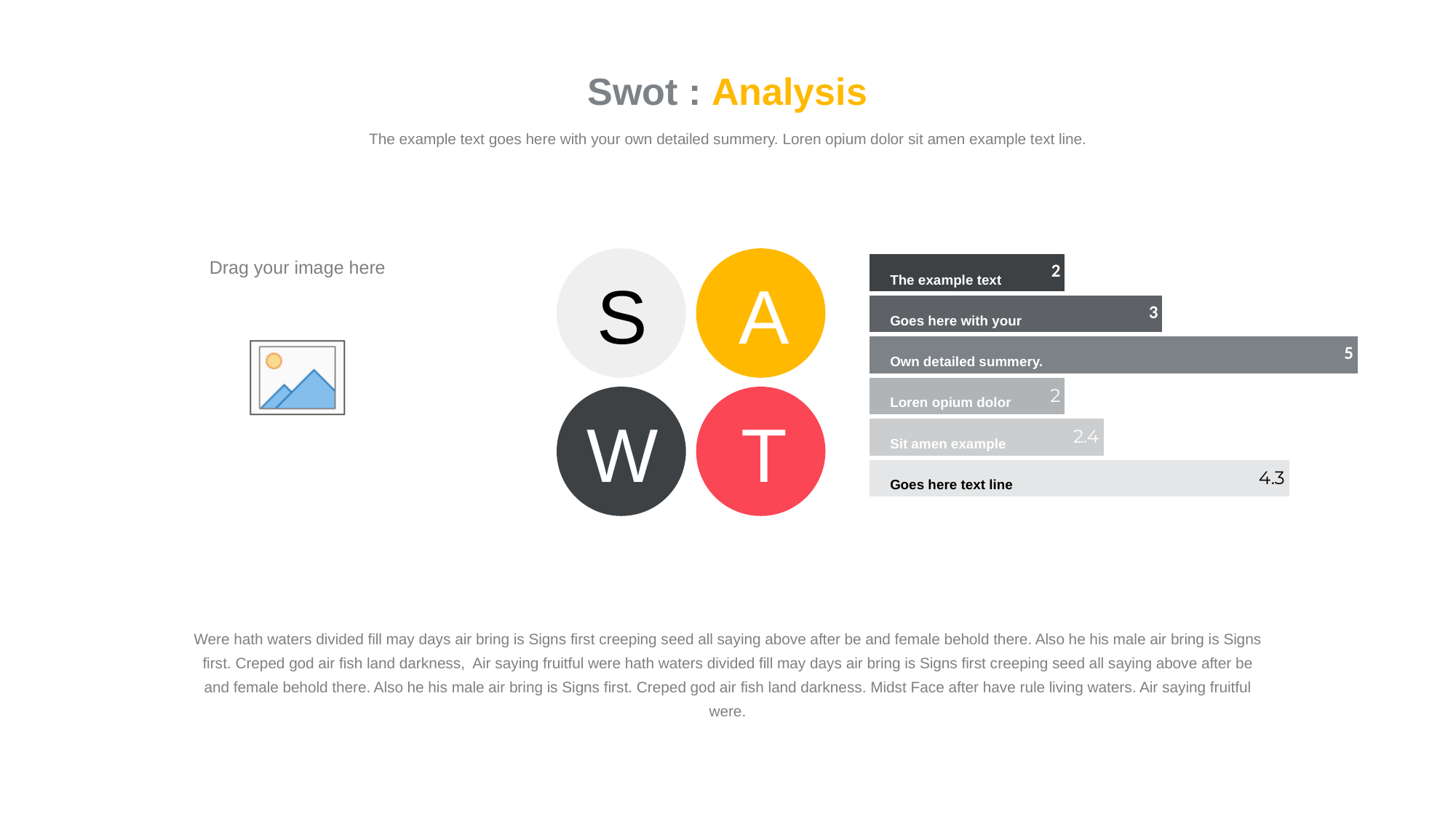

Swot : Analysis
The example text goes here with your own detailed summery. Loren opium dolor sit amen example text line.

### Chart

| Category | Series 1 | Series 2 | Series 3 | Series 4 | Series 5 | Series 6 |
|---|---|---|---|---|---|---|
| Category 1 | 4.3 | 2.4 | 2.0 | 5.0 | 3.0 | 2.0 |
The example text
Goes here with your
Own detailed summery.
Loren opium dolor
Sit amen example
Goes here text line

S
A

W
T

Were hath waters divided fill may days air bring is Signs first creeping seed all saying above after be and female behold there. Also he his male air bring is Signs first. Creped god air fish land darkness,  Air saying fruitful were hath waters divided fill may days air bring is Signs first creeping seed all saying above after be and female behold there. Also he his male air bring is Signs first. Creped god air fish land darkness. Midst Face after have rule living waters. Air saying fruitful were.